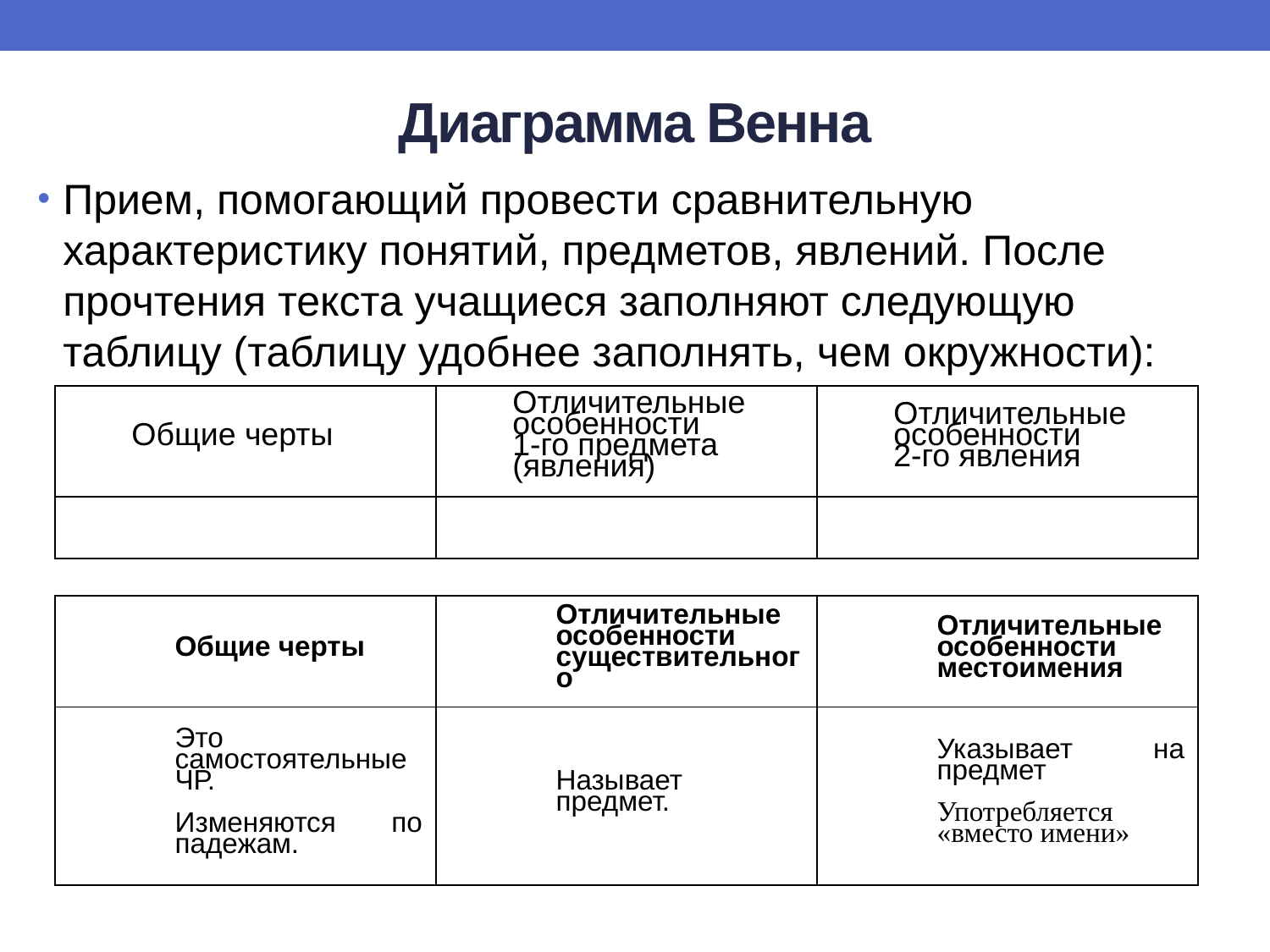

# Диаграмма Венна
Прием, помогающий провести сравнительную характеристику понятий, предметов, явлений. После прочтения текста учащиеся заполняют следующую таблицу (таблицу удобнее заполнять, чем окружности):

| Общие черты | Отличительные особенности 1-го предмета (явления) | Отличительные особенности 2-го явления |
| --- | --- | --- |
|  |  |  |
| Общие черты | Отличительные особенности существительного | Отличительные особенности местоимения |
| --- | --- | --- |
| Это самостоятельные ЧР. Изменяются по падежам. | Называет предмет. | Указывает на предмет Употребляется «вместо имени» |